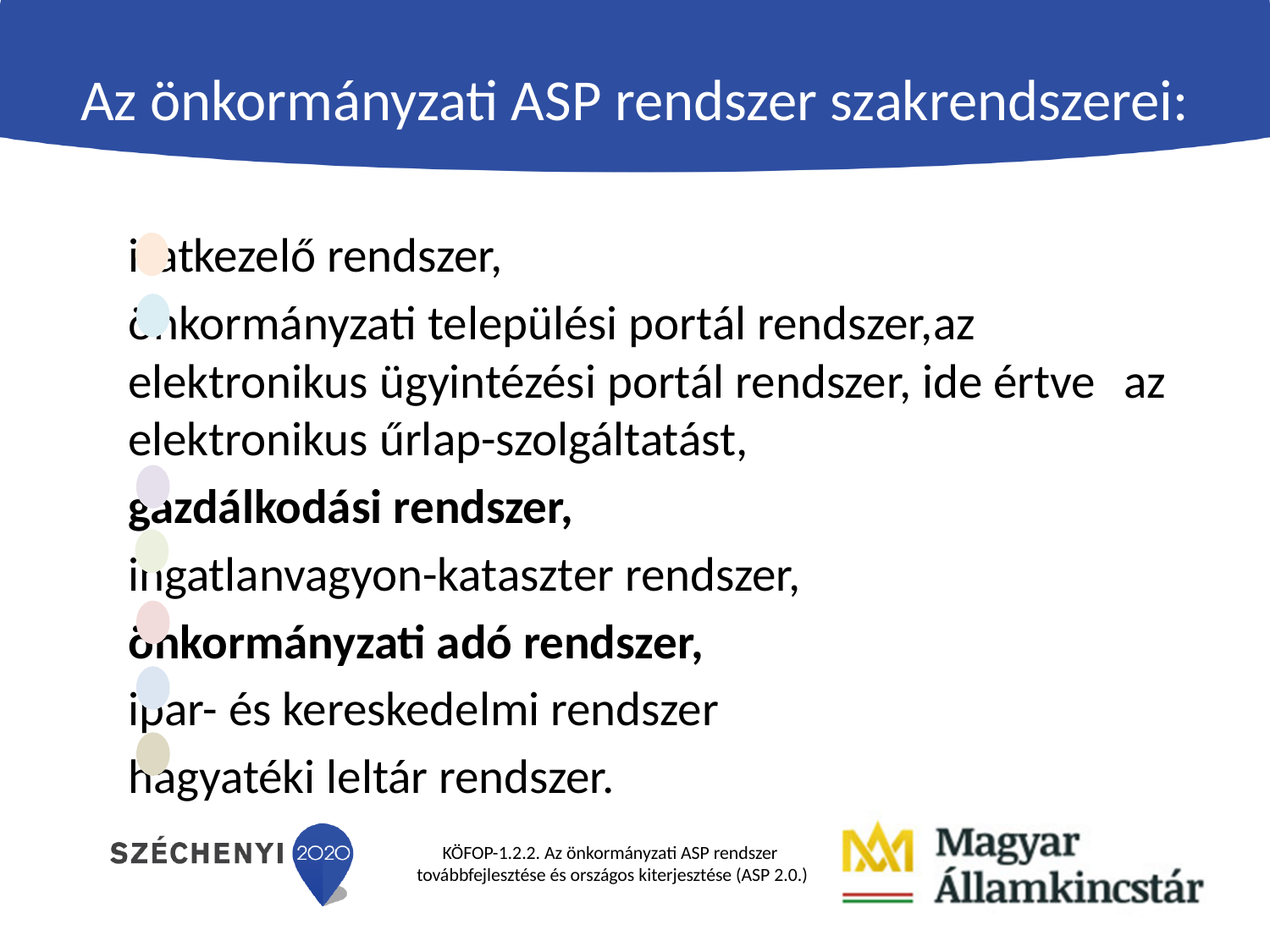

# Az önkormányzati ASP rendszer szakrendszerei:
	iratkezelő rendszer,
	önkormányzati települési portál rendszer,az 	elektronikus ügyintézési portál rendszer, ide értve 	az elektronikus űrlap-szolgáltatást,
	gazdálkodási rendszer,
	ingatlanvagyon-kataszter rendszer,
	önkormányzati adó rendszer,
	ipar- és kereskedelmi rendszer
	hagyatéki leltár rendszer.